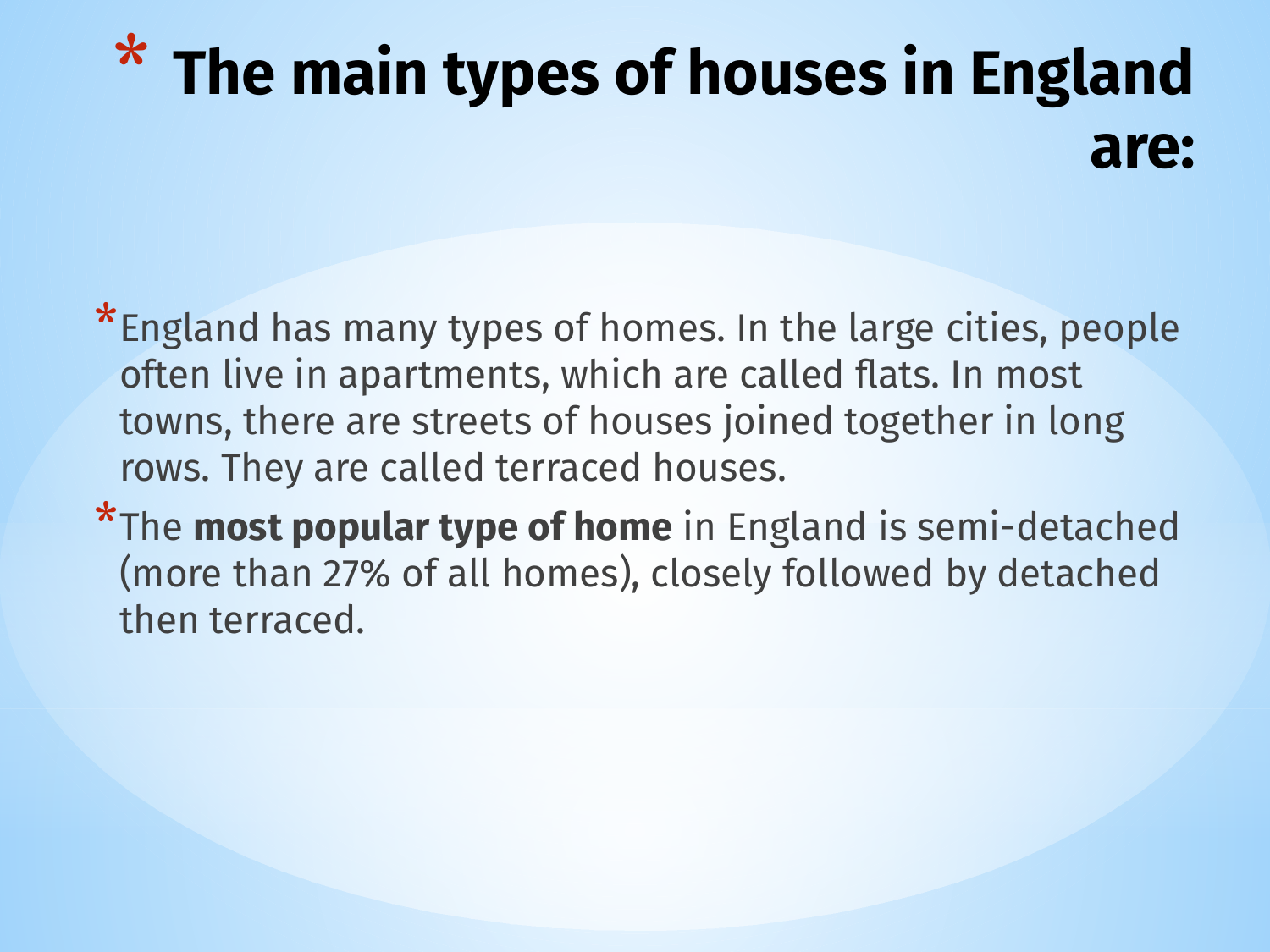

# The main types of houses in England are:
England has many types of homes. In the large cities, people often live in apartments, which are called flats. In most towns, there are streets of houses joined together in long rows. They are called terraced houses.
The most popular type of home in England is semi-detached (more than 27% of all homes), closely followed by detached then terraced.